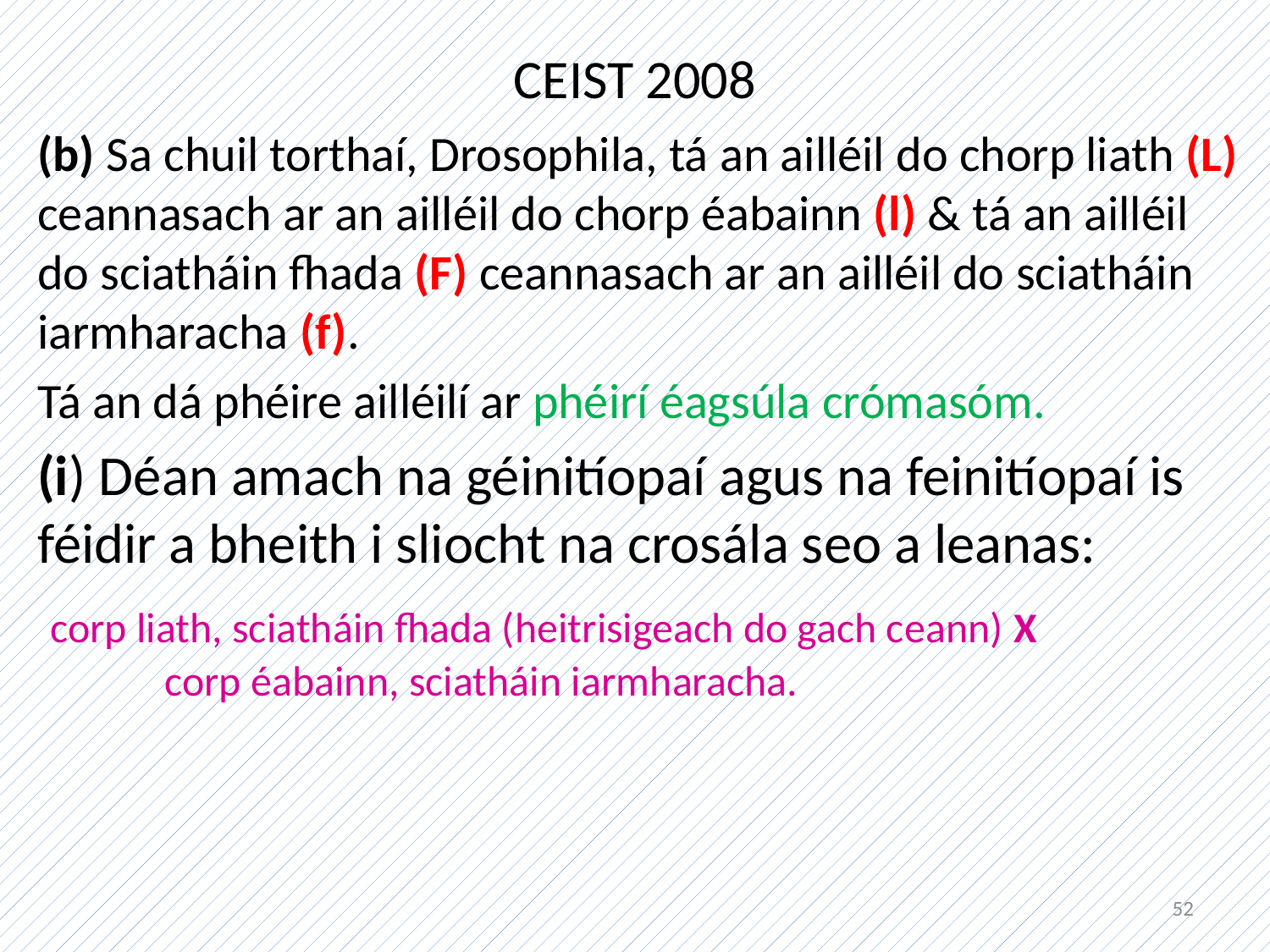

# CEIST 2008
(b) Sa chuil torthaí, Drosophila, tá an ailléil do chorp liath (L) ceannasach ar an ailléil do chorp éabainn (l) & tá an ailléil do sciatháin fhada (F) ceannasach ar an ailléil do sciatháin iarmharacha (f).
Tá an dá phéire ailléilí ar phéirí éagsúla crómasóm.
(i) Déan amach na géinitíopaí agus na feinitíopaí is féidir a bheith i sliocht na crosála seo a leanas:
 corp liath, sciatháin fhada (heitrisigeach do gach ceann) X                   	corp éabainn, sciatháin iarmharacha.

52